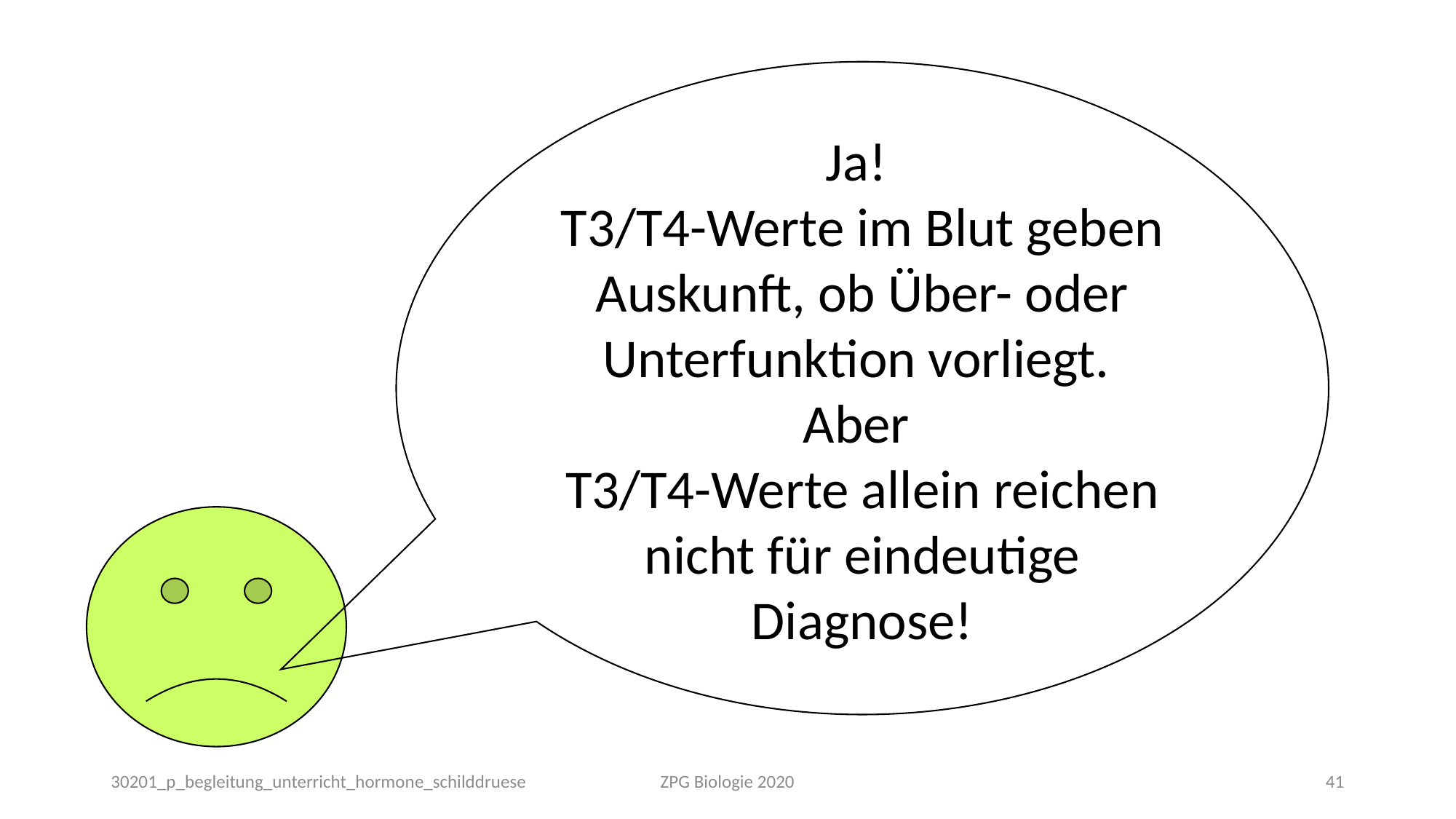

Ja!
T3/T4-Werte im Blut geben Auskunft, ob Über- oder Unterfunktion vorliegt.
Aber
T3/T4-Werte allein reichen nicht für eindeutige Diagnose!

30201_p_begleitung_unterricht_hormone_schilddruese
ZPG Biologie 2020
41